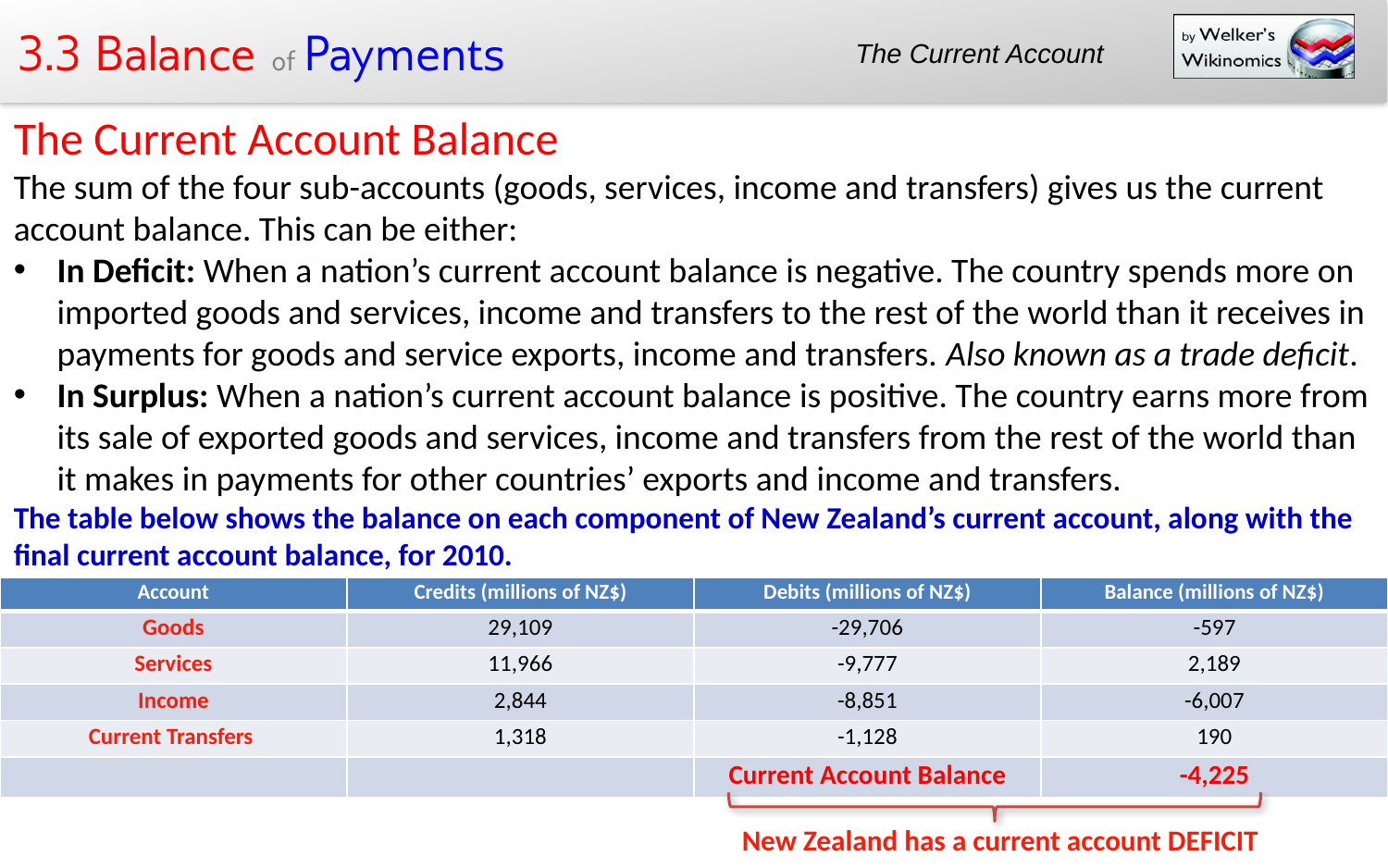

The Current Account
The Current Account Balance
The sum of the four sub-accounts (goods, services, income and transfers) gives us the current account balance. This can be either:
In Deficit: When a nation’s current account balance is negative. The country spends more on imported goods and services, income and transfers to the rest of the world than it receives in payments for goods and service exports, income and transfers. Also known as a trade deficit.
In Surplus: When a nation’s current account balance is positive. The country earns more from its sale of exported goods and services, income and transfers from the rest of the world than it makes in payments for other countries’ exports and income and transfers.
The table below shows the balance on each component of New Zealand’s current account, along with the final current account balance, for 2010.

| Account | Credits (millions of NZ$) | Debits (millions of NZ$) | Balance (millions of NZ$) |
| --- | --- | --- | --- |
| Goods | 29,109 | -29,706 | -597 |
| Services | 11,966 | -9,777 | 2,189 |
| Income | 2,844 | -8,851 | -6,007 |
| Current Transfers | 1,318 | -1,128 | 190 |
|  |  | Current Account Balance | -4,225 |
New Zealand has a current account DEFICIT